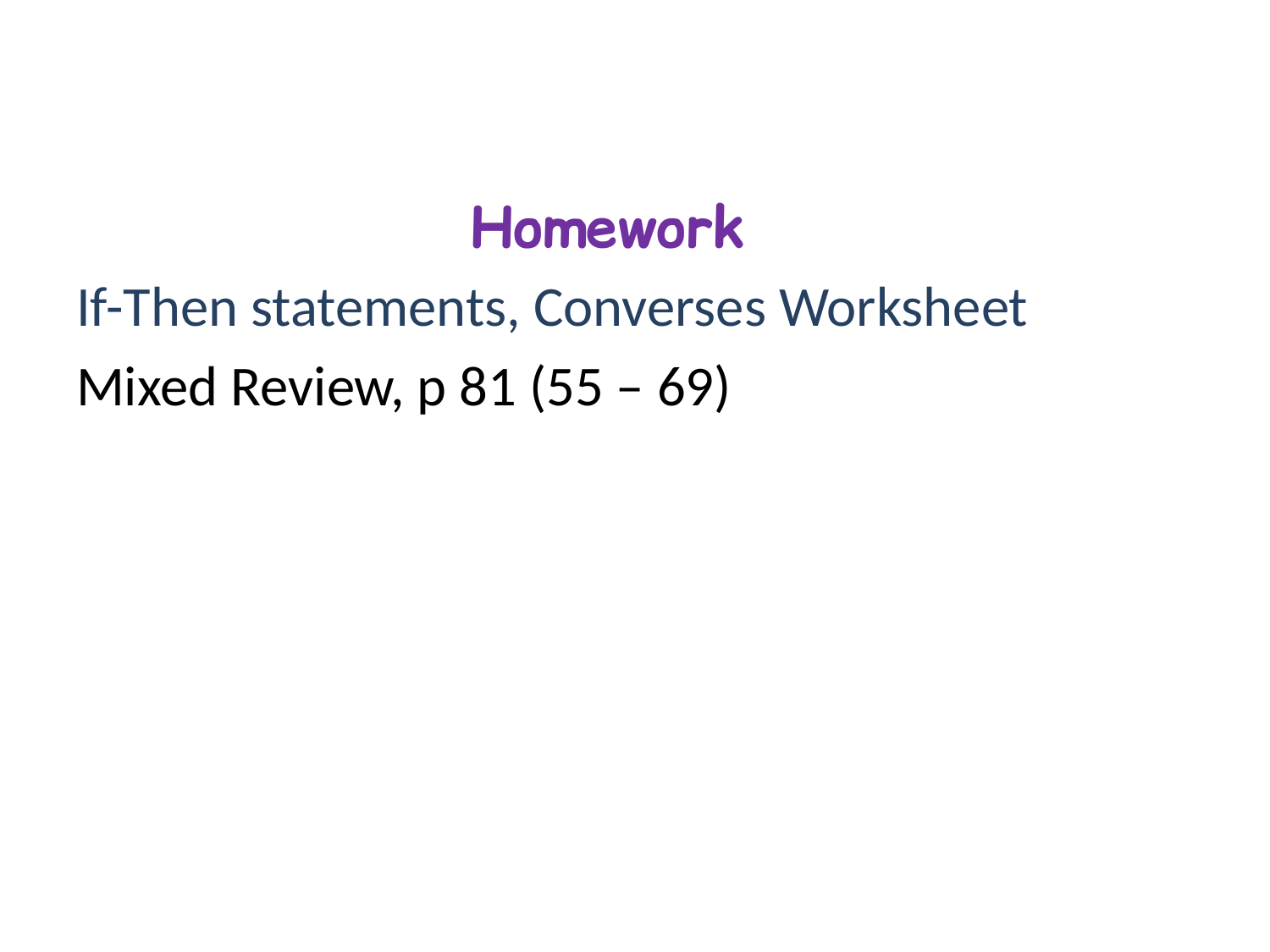

#

                               Homework
If-Then statements, Converses Worksheet
Mixed Review, p 81 (55 – 69)